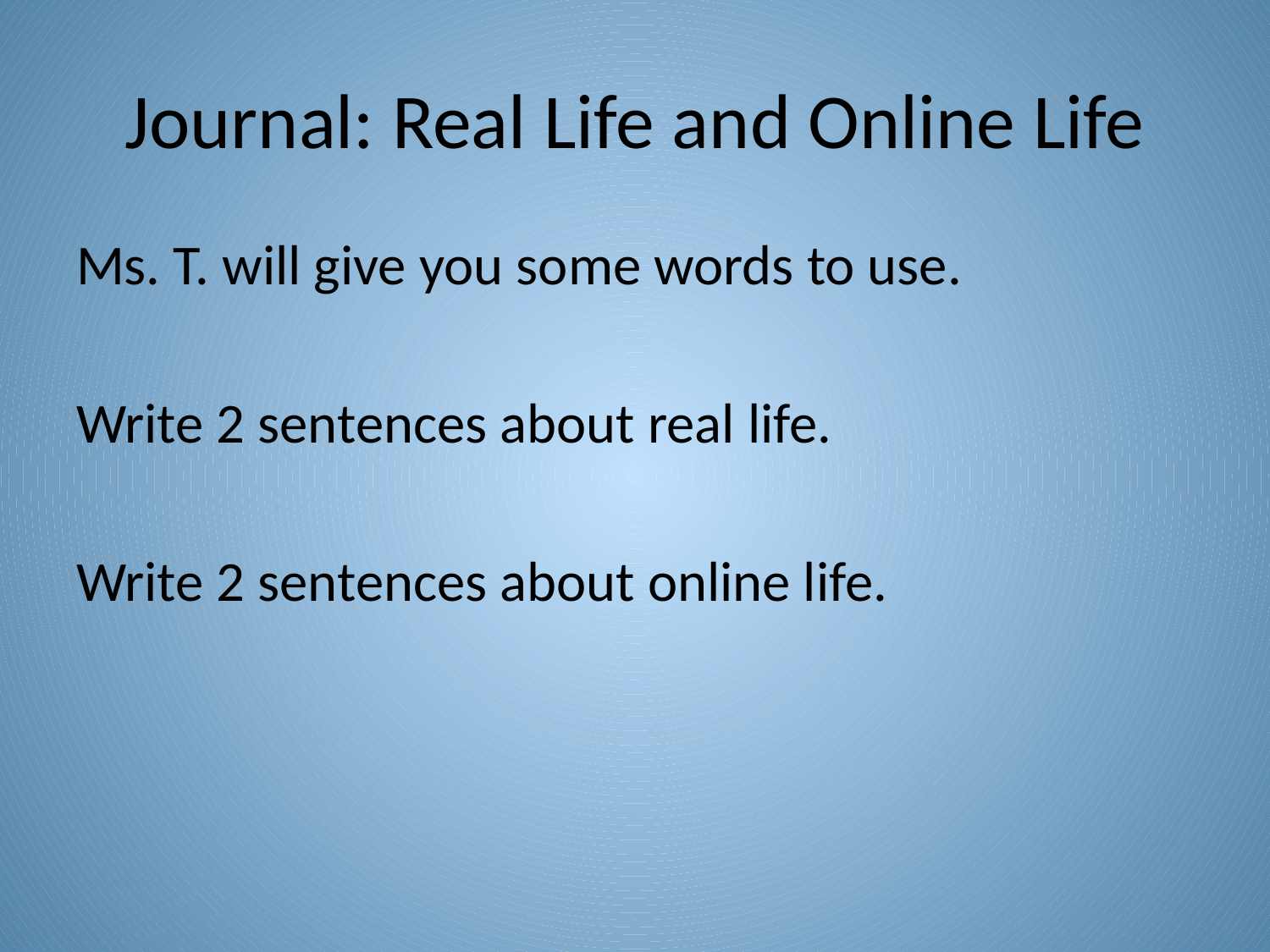

# Journal: Real Life and Online Life
Ms. T. will give you some words to use.

Write 2 sentences about real life.

Write 2 sentences about online life.